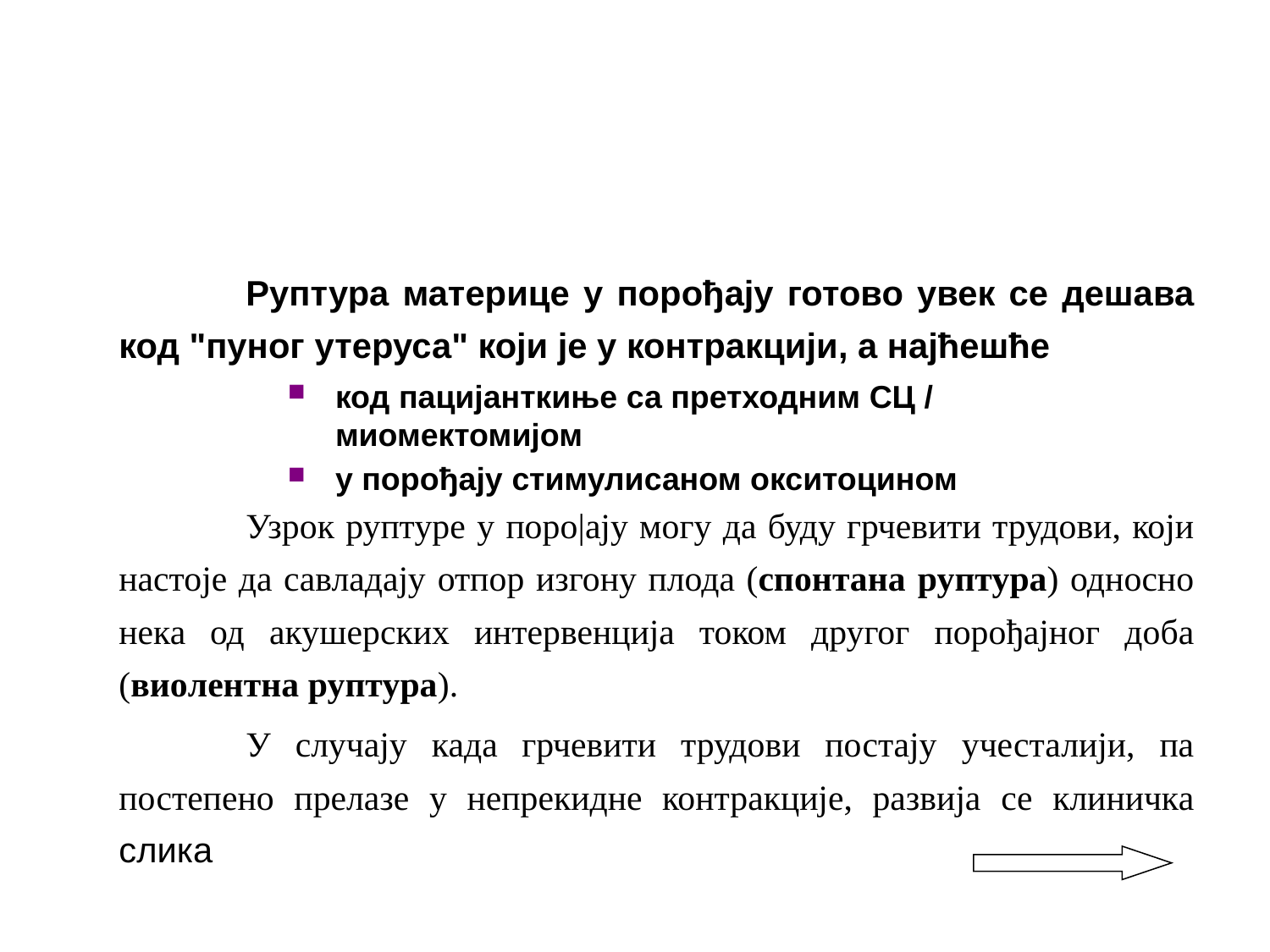

Руптура материце у порођају готово увек се дешава код "пуног утеруса" који је у контракцији, а најћешће

		Узрок руптуре у поро|ају могу да буду грчевити трудови, који настоје да савладају отпор изгону плода (спонтана руптура) однoснo нека од акушерских интервенција током другог порођајног дoба (виoлентна руптура).
		У случају када грчевити трудови постају учесталији, па постепено прелазе у непрекидне контракције, развија се клиничка слика
код пацијанткиње са претходним СЦ / миомектомијом
у порођају стимулисаном окситоцином